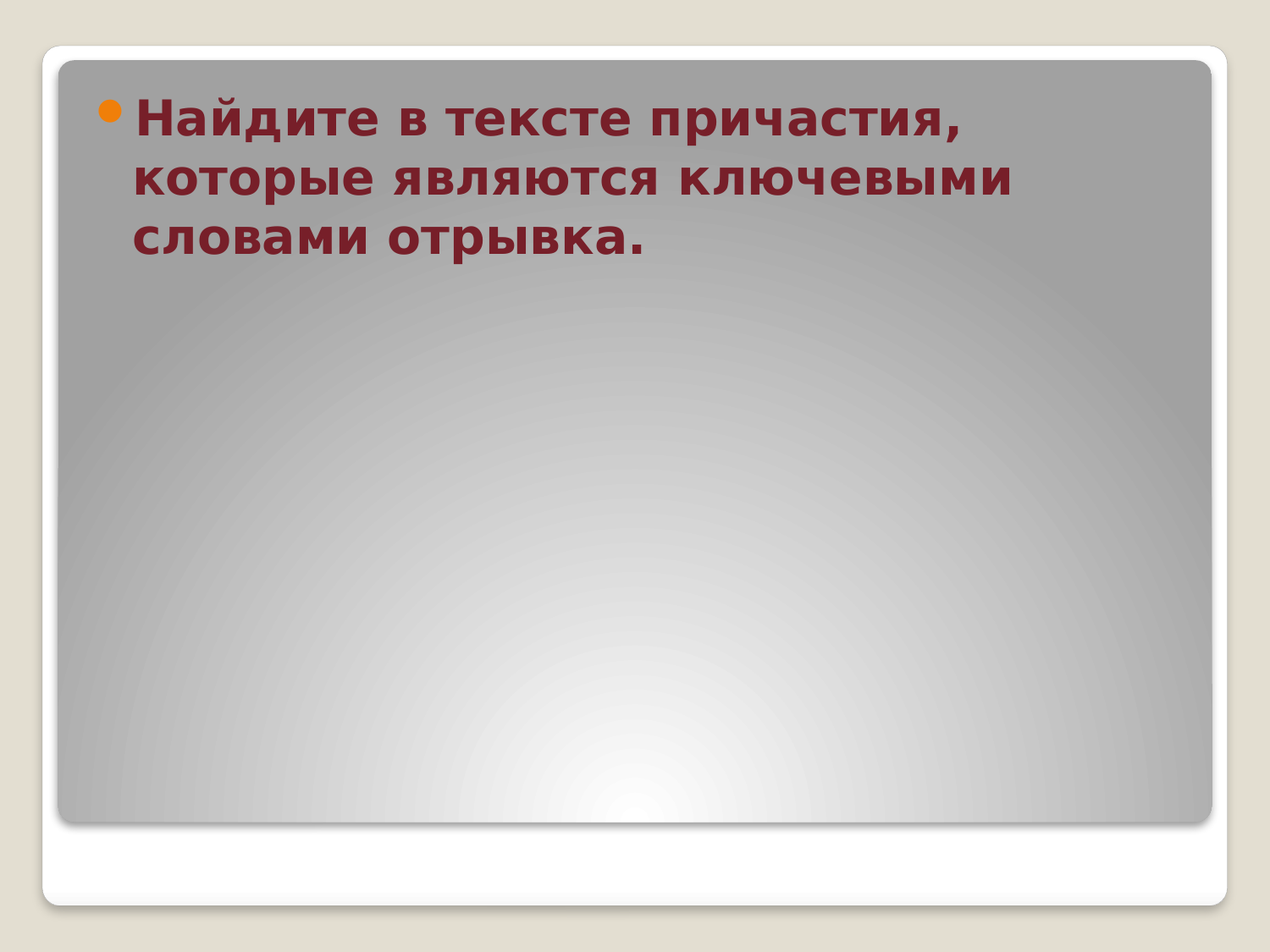

Найдите в тексте причастия, которые являются ключевыми словами отрывка.
#